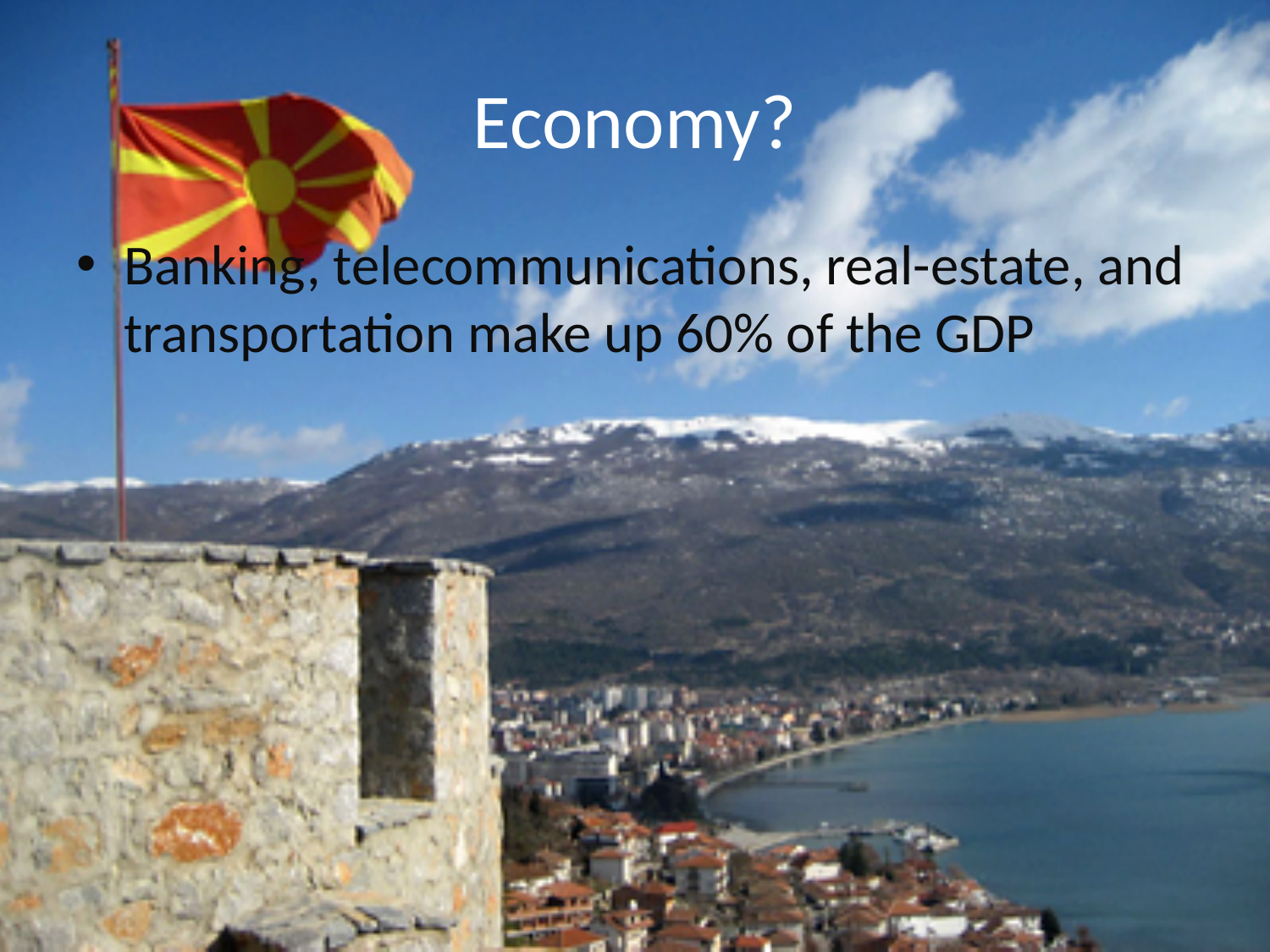

# Economy?
Banking, telecommunications, real-estate, and transportation make up 60% of the GDP